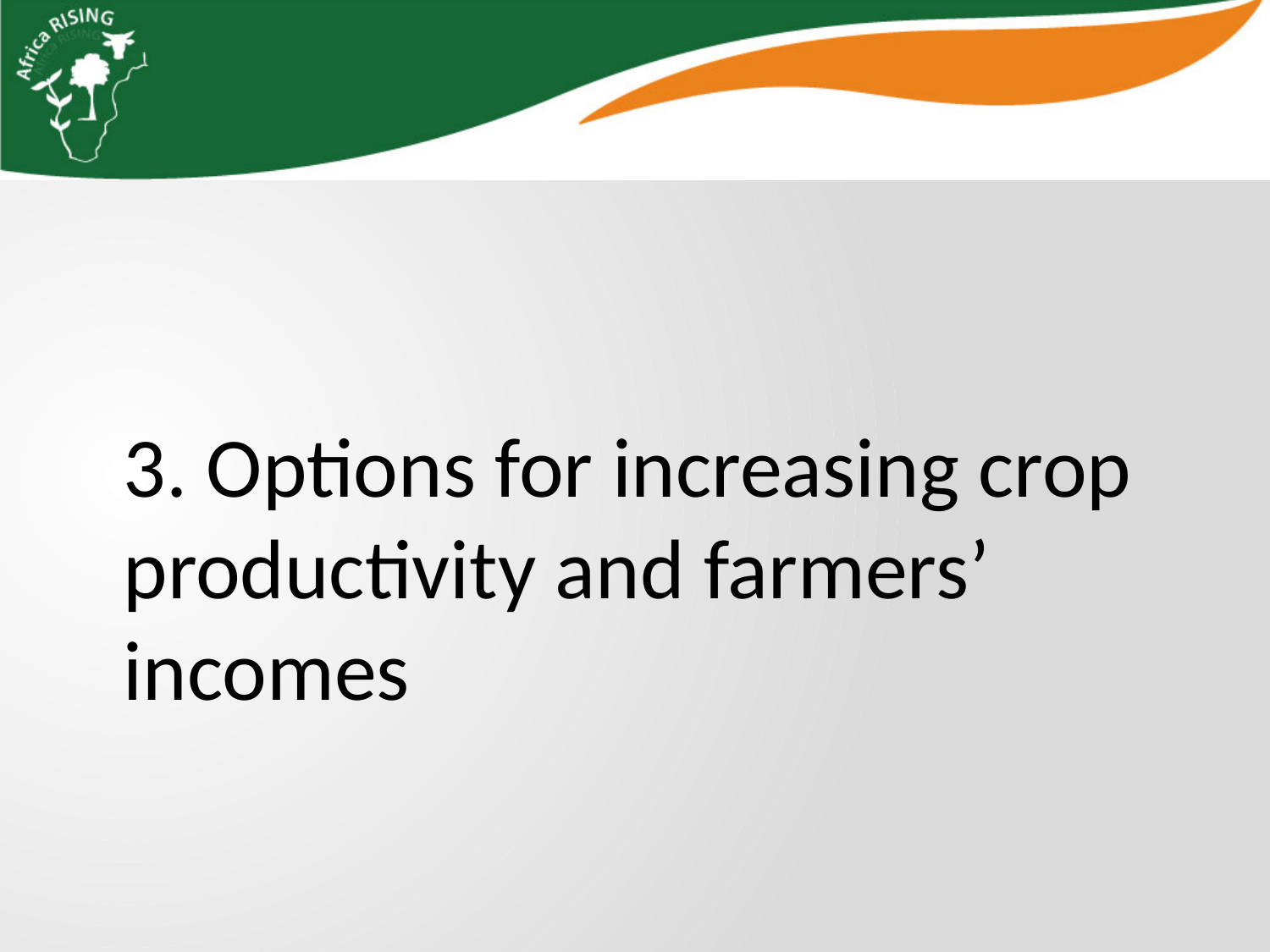

3. Options for increasing crop productivity and farmers’ incomes